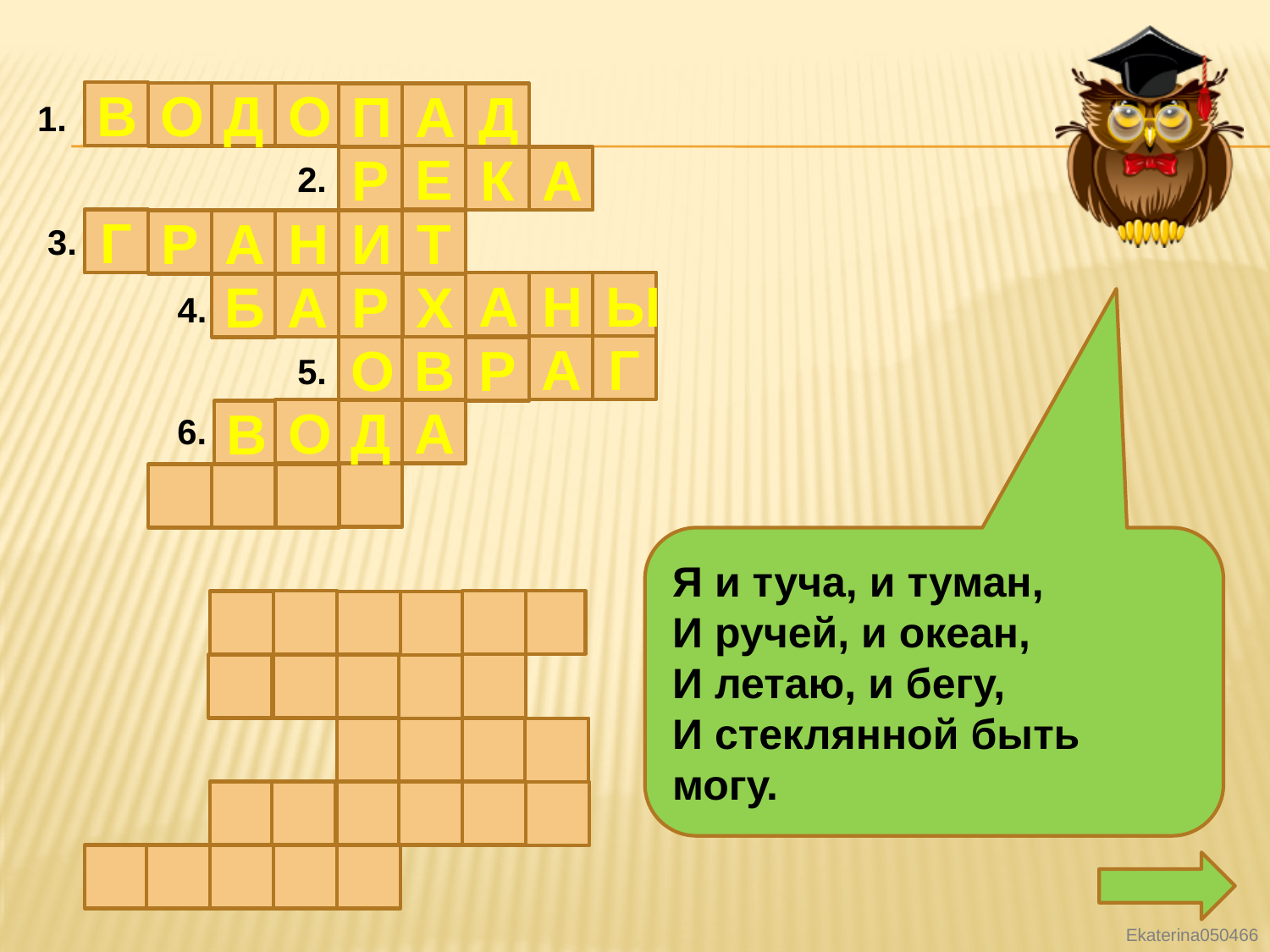

В
О
Д
О
П
А
Д
1.
Е
К
А
Р
2.
Г
Н
Т
Р
А
И
3.
А
Н
Ы
Р
А
Б
Х
4.
А
Г
О
В
Р
5.
О
Д
А
В
6.

Я и туча, и туман,
И ручей, и океан,
И летаю, и бегу,
И стеклянной быть могу.